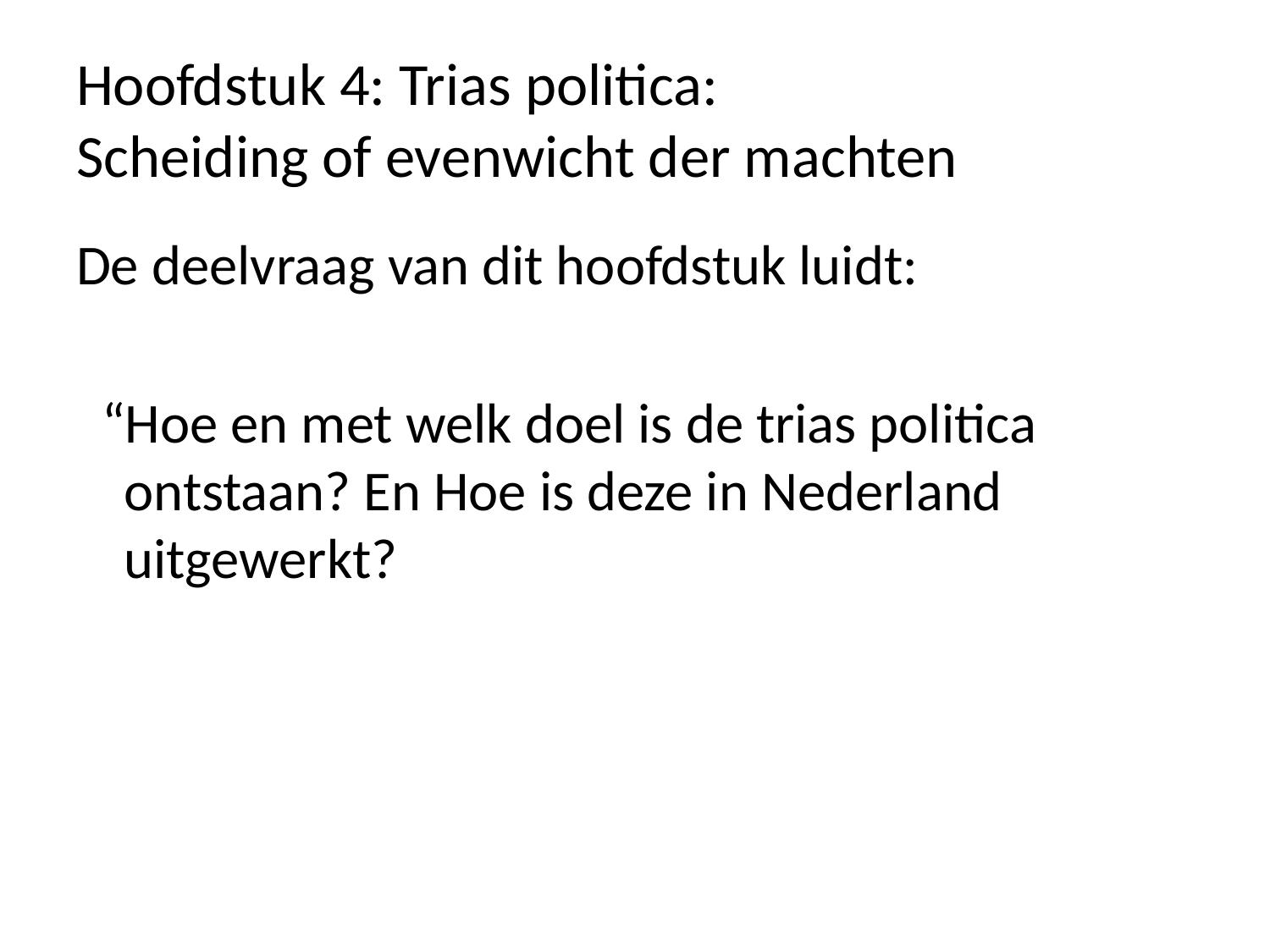

# Hoofdstuk 4: Trias politica: Scheiding of evenwicht der machten
De deelvraag van dit hoofdstuk luidt:

  “Hoe en met welk doel is de trias politica ontstaan? En Hoe is deze in Nederland uitgewerkt?